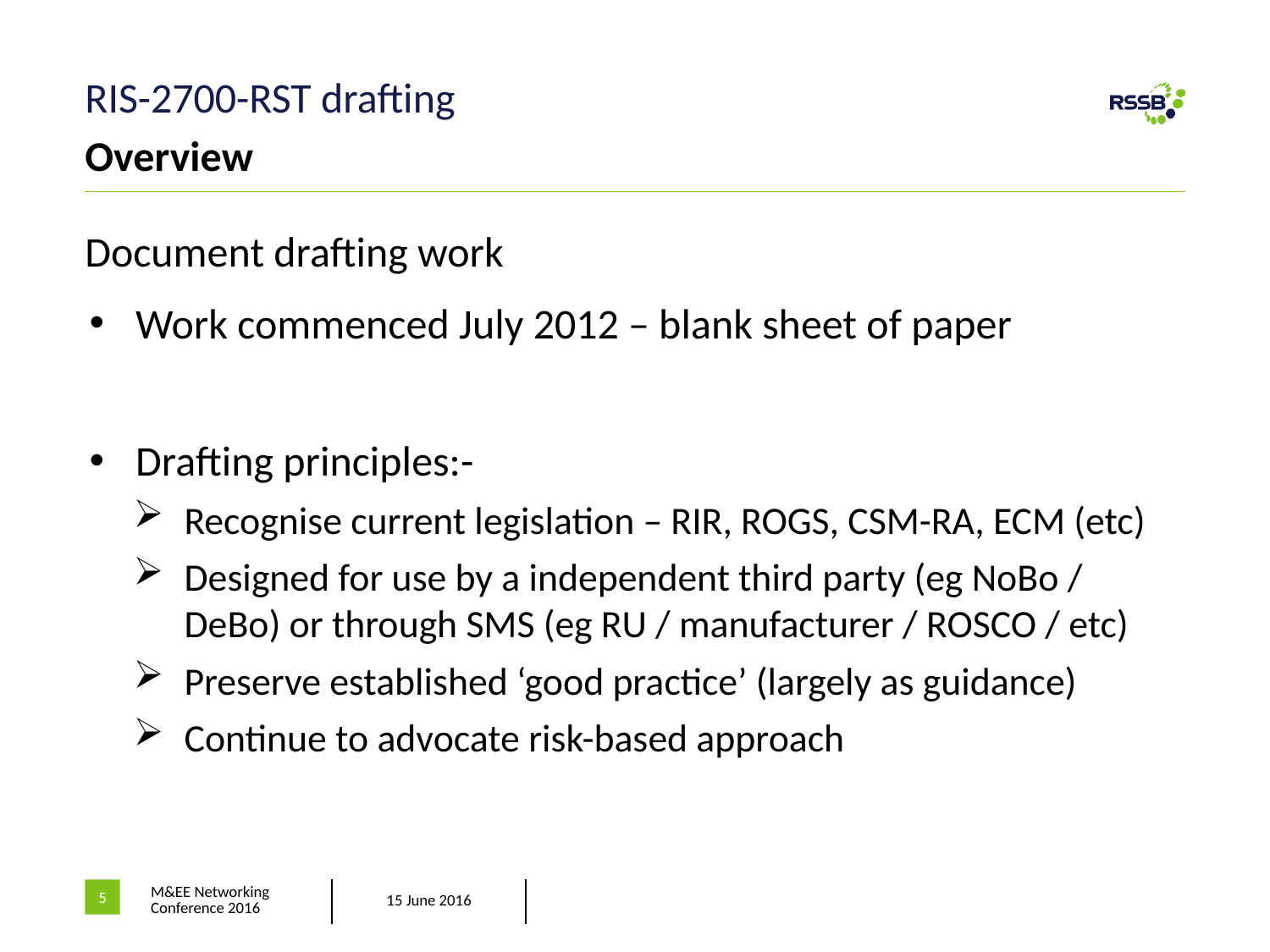

# RIS-2700-RST drafting
Overview
Document drafting work
Work commenced July 2012 – blank sheet of paper

Drafting principles:-
Recognise current legislation – RIR, ROGS, CSM-RA, ECM (etc)
Designed for use by a independent third party (eg NoBo / DeBo) or through SMS (eg RU / manufacturer / ROSCO / etc)
Preserve established ‘good practice’ (largely as guidance)
Continue to advocate risk-based approach

5